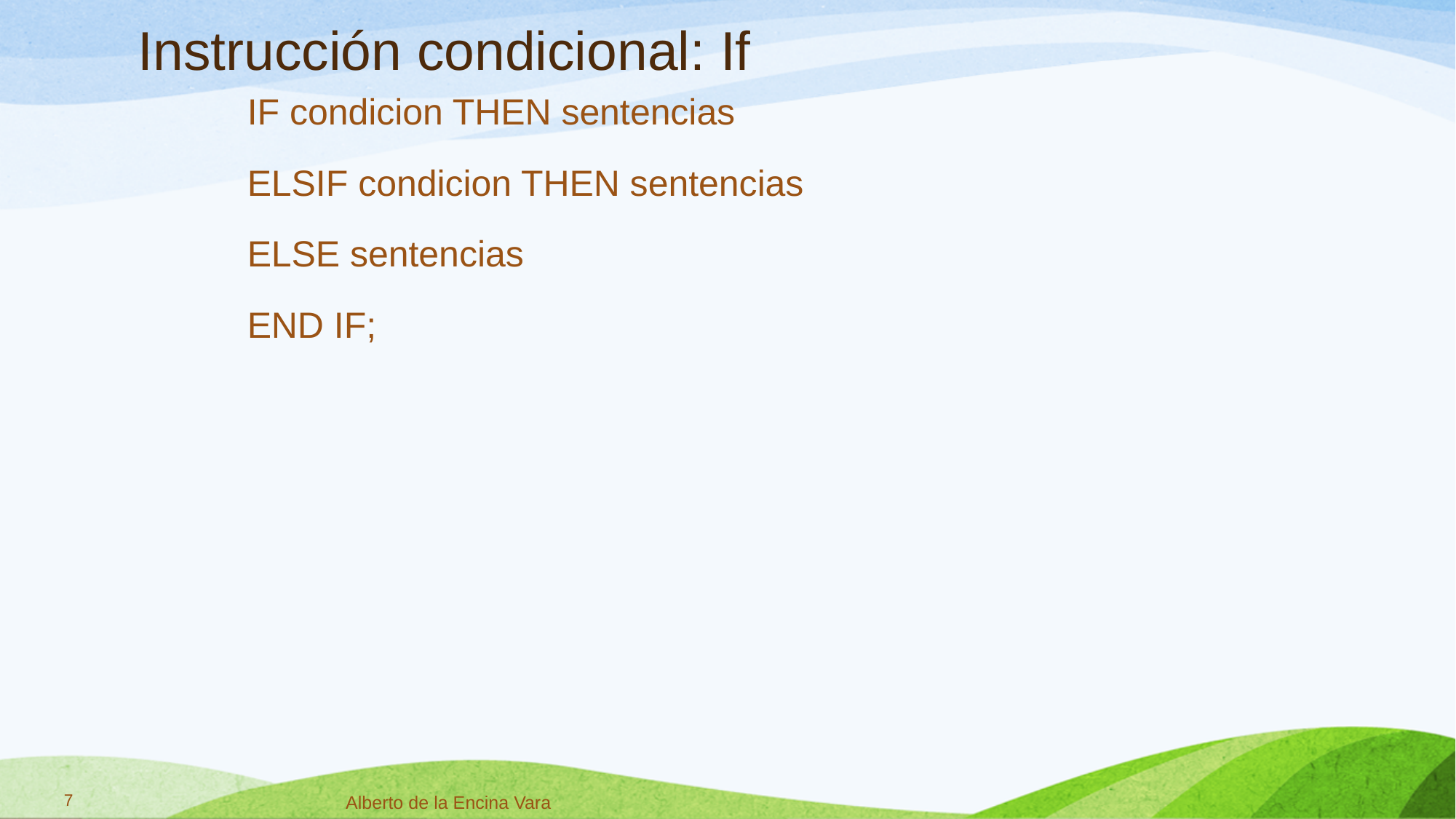

Instrucción condicional: If
	IF condicion THEN sentencias
	ELSIF condicion THEN sentencias
	ELSE sentencias
	END IF;

7
Alberto de la Encina Vara